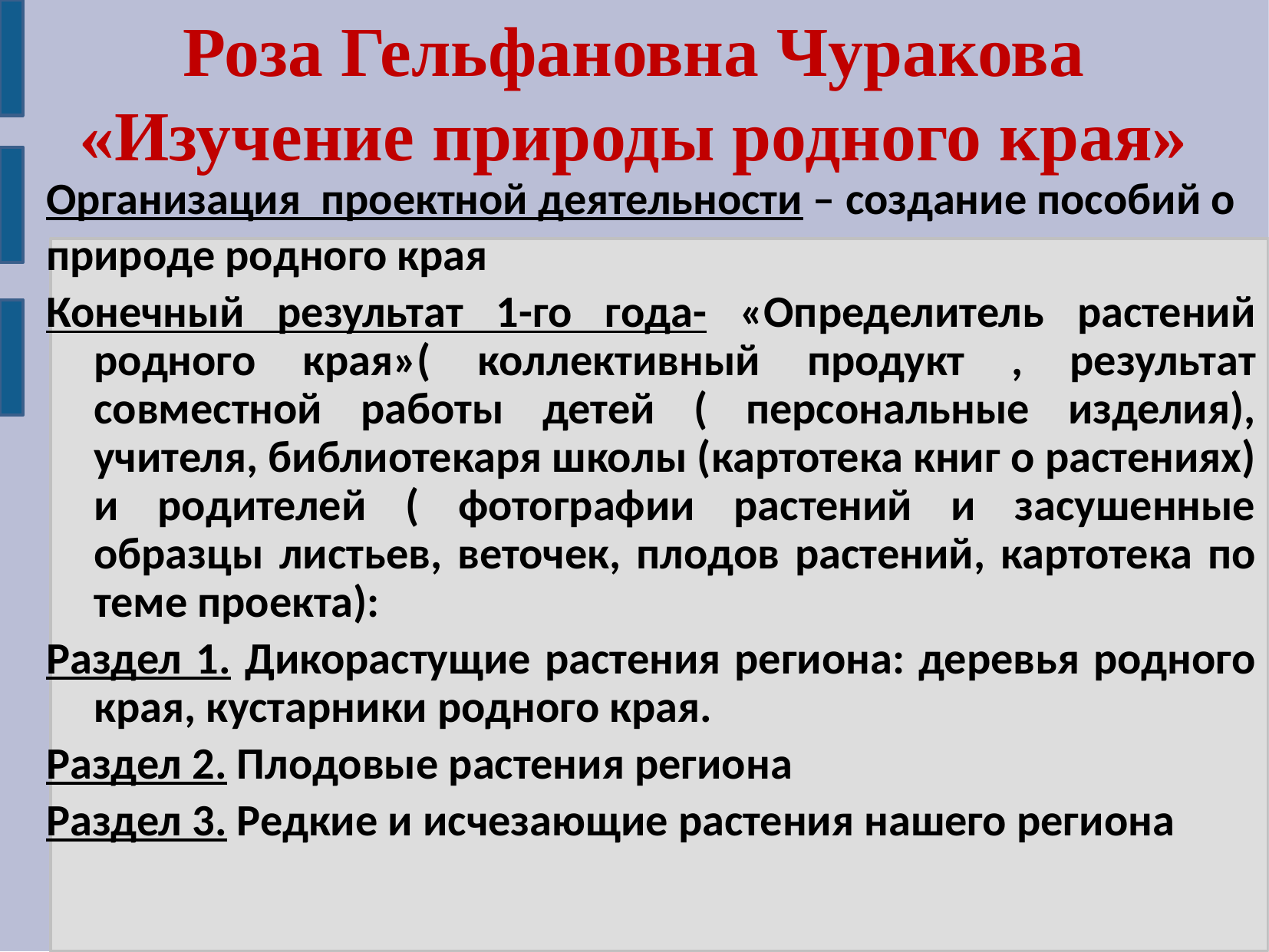

Роза Гельфановна Чуракова
«Изучение природы родного края»
Организация  проектной деятельности – создание пособий о
природе родного края
Конечный результат 1-го года- «Определитель растений родного края»( коллективный продукт , результат совместной работы детей ( персональные изделия), учителя, библиотекаря школы (картотека книг о растениях) и родителей ( фотографии растений и засушенные образцы листьев, веточек, плодов растений, картотека по теме проекта):
Раздел 1. Дикорастущие растения региона: деревья родного края, кустарники родного края.
Раздел 2. Плодовые растения региона
Раздел 3. Редкие и исчезающие растения нашего региона